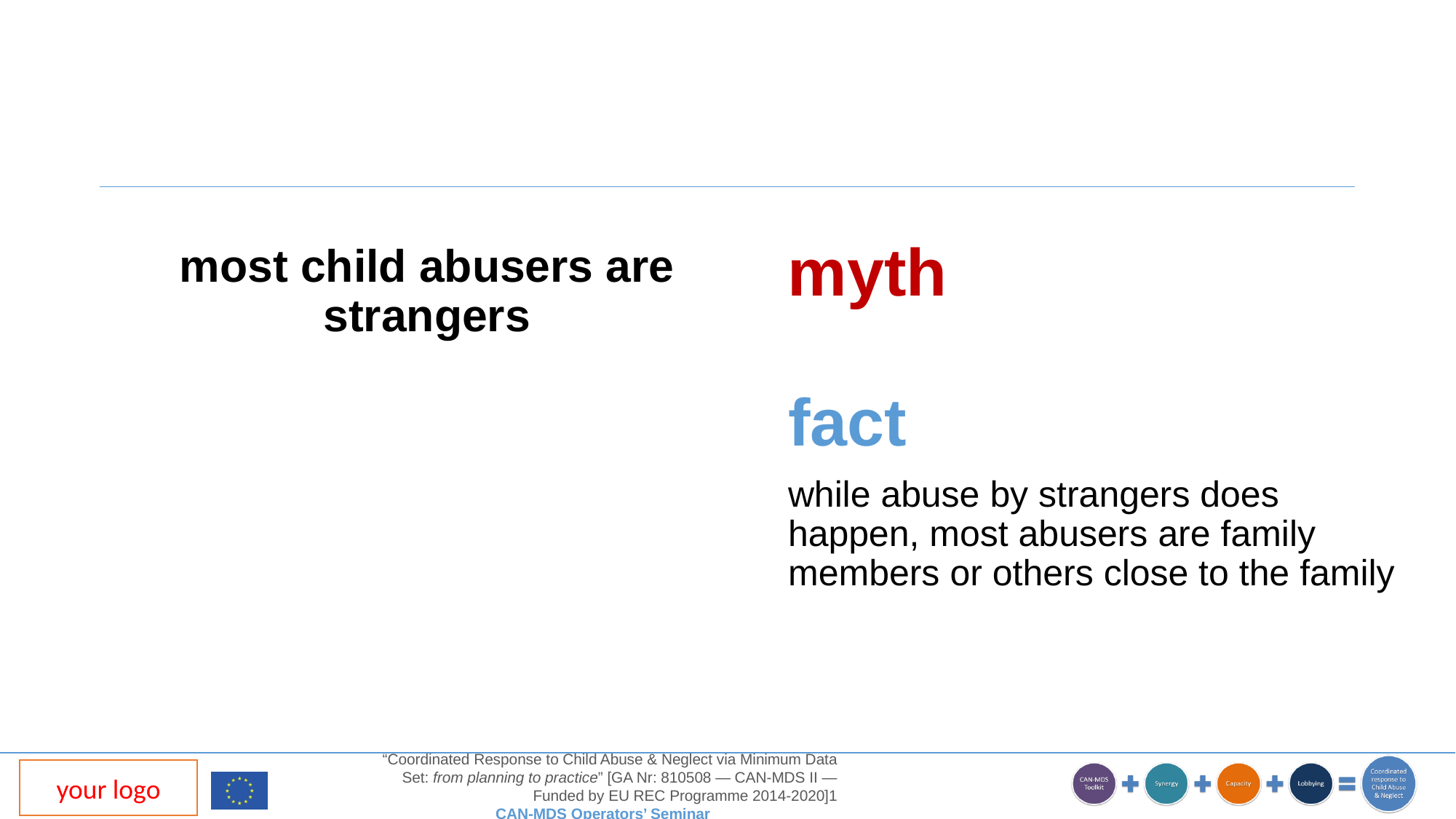

myth
most child abusers are strangers
fact
while abuse by strangers does happen, most abusers are family members or others close to the family